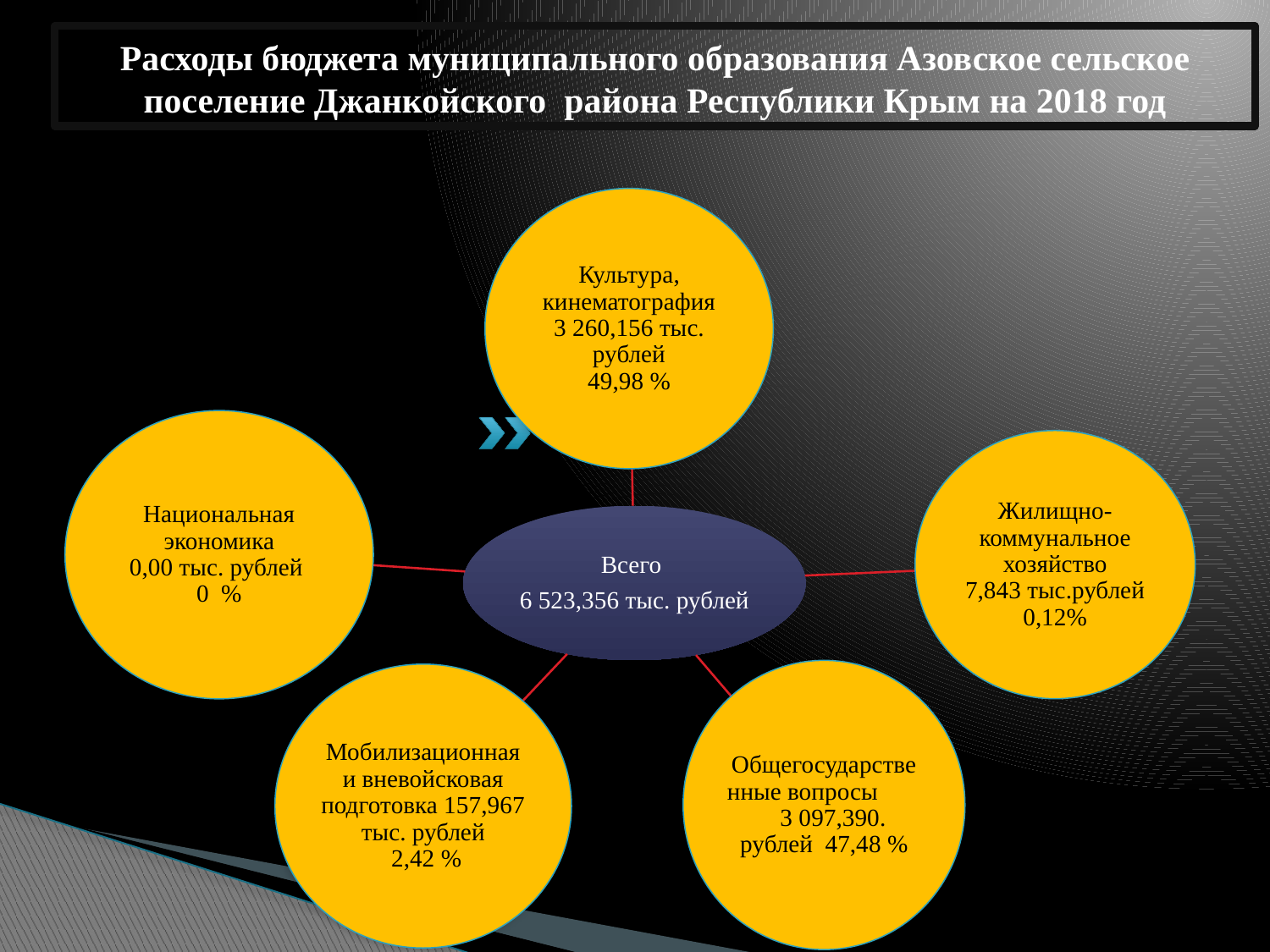

# Расходы бюджета муниципального образования Азовское сельское поселение Джанкойского  района Республики Крым на 2018 год
Всего
6 523,356 тыс. рублей

Национальная экономика
0,00 тыс. рублей
0  %

Мобилизационная и вневойсковая подготовка 157,967 тыс. рублей
 2,42 %

Жилищно-коммунальное хозяйство
7,843 тыс.рублей
0,12%

Общегосударственные вопросы           3 097,390. рублей  47,48 %

Культура, кинематография
3 260,156 тыс. рублей
49,98 %